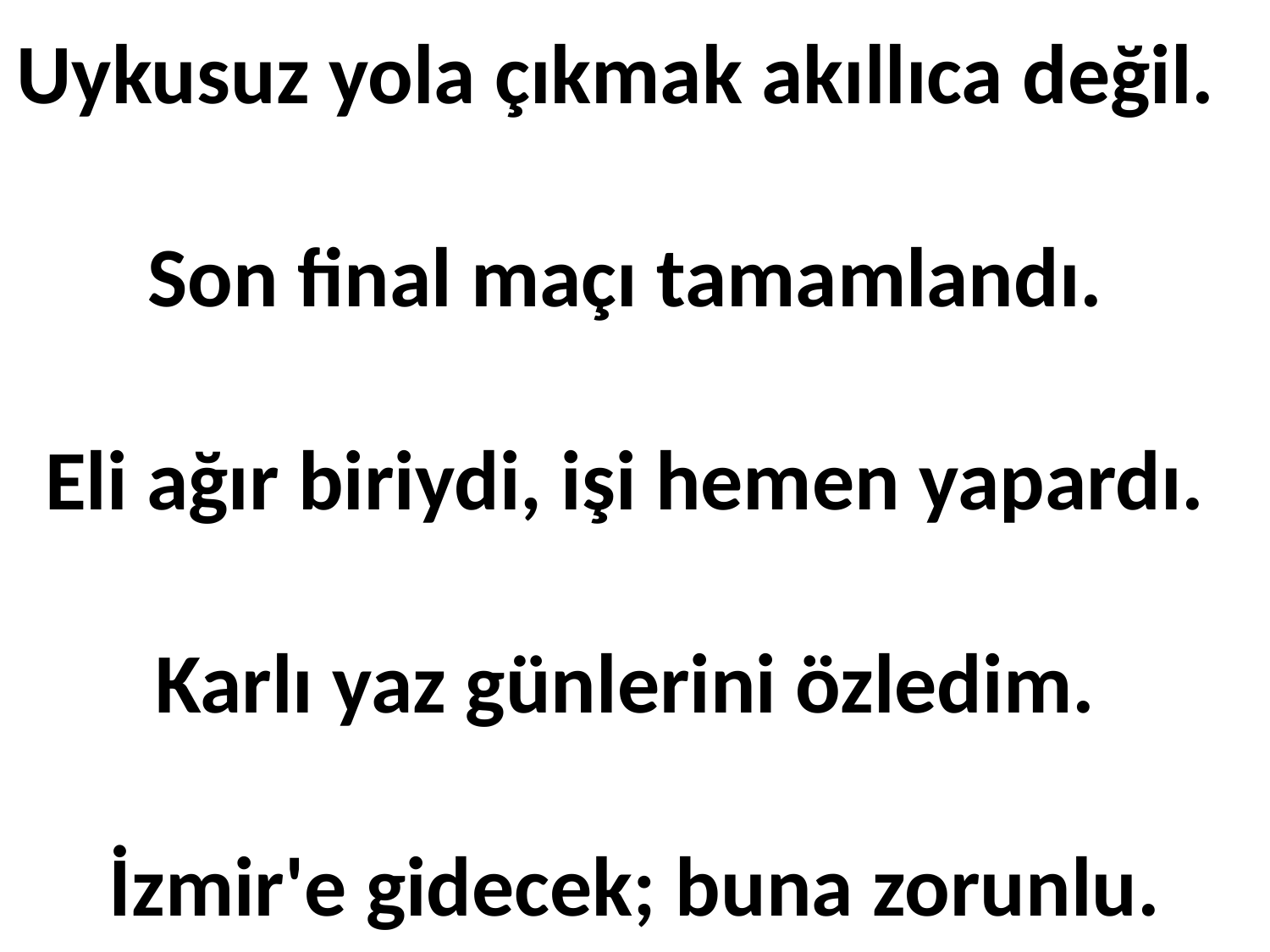

# Uykusuz yola çıkmak akıllıca değil. Son final maçı tamamlandı. Eli ağır biriydi, işi hemen yapardı. Karlı yaz günlerini özledim. İzmir'e gidecek; buna zorunlu.